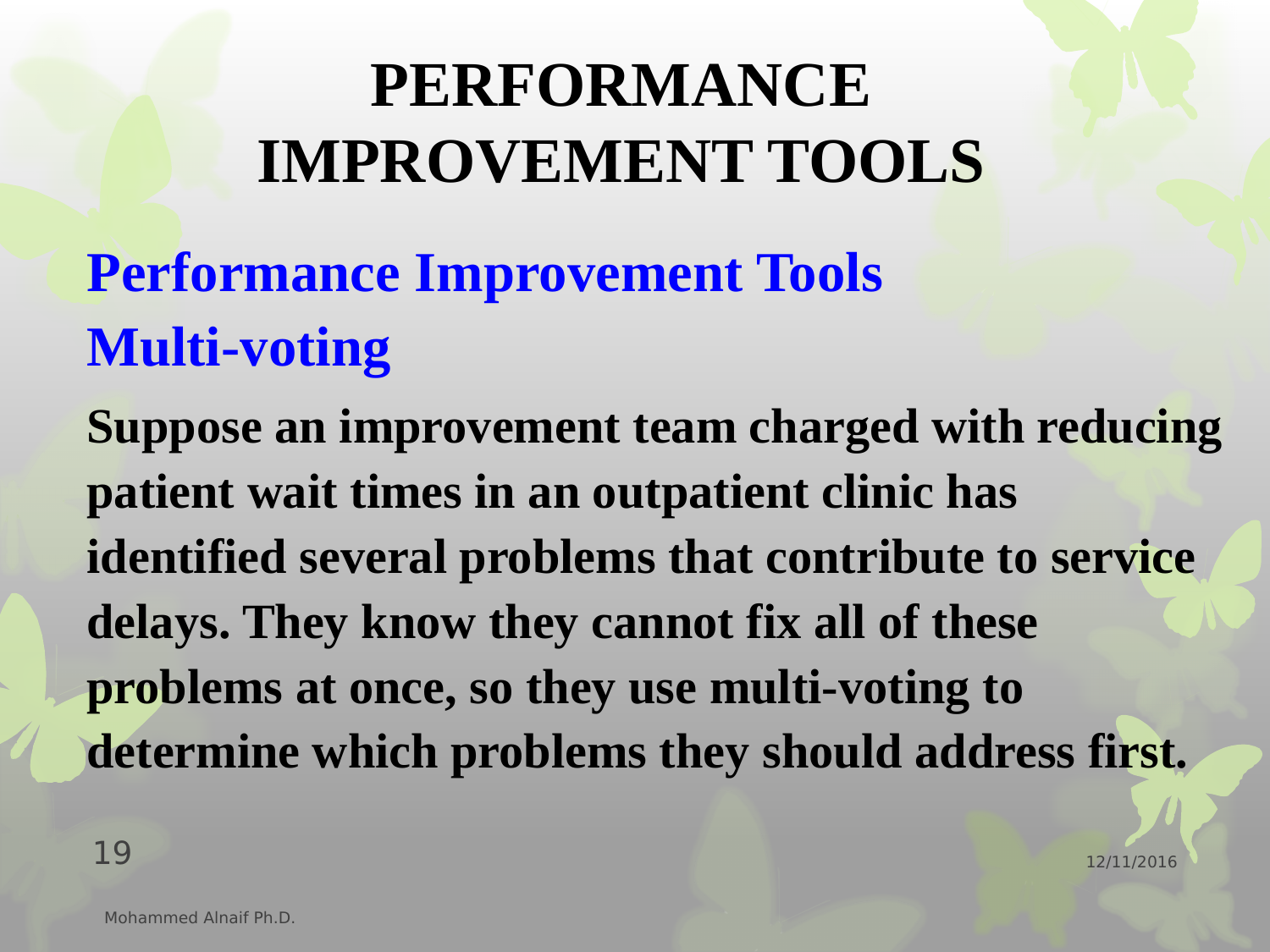

# PERFORMANCE IMPROVEMENT TOOLS
Performance Improvement Tools
Multi-voting
Suppose an improvement team charged with reducing patient wait times in an outpatient clinic has identified several problems that contribute to service delays. They know they cannot fix all of these problems at once, so they use multi-voting to determine which problems they should address first.
19
12/11/2016
Mohammed Alnaif Ph.D.